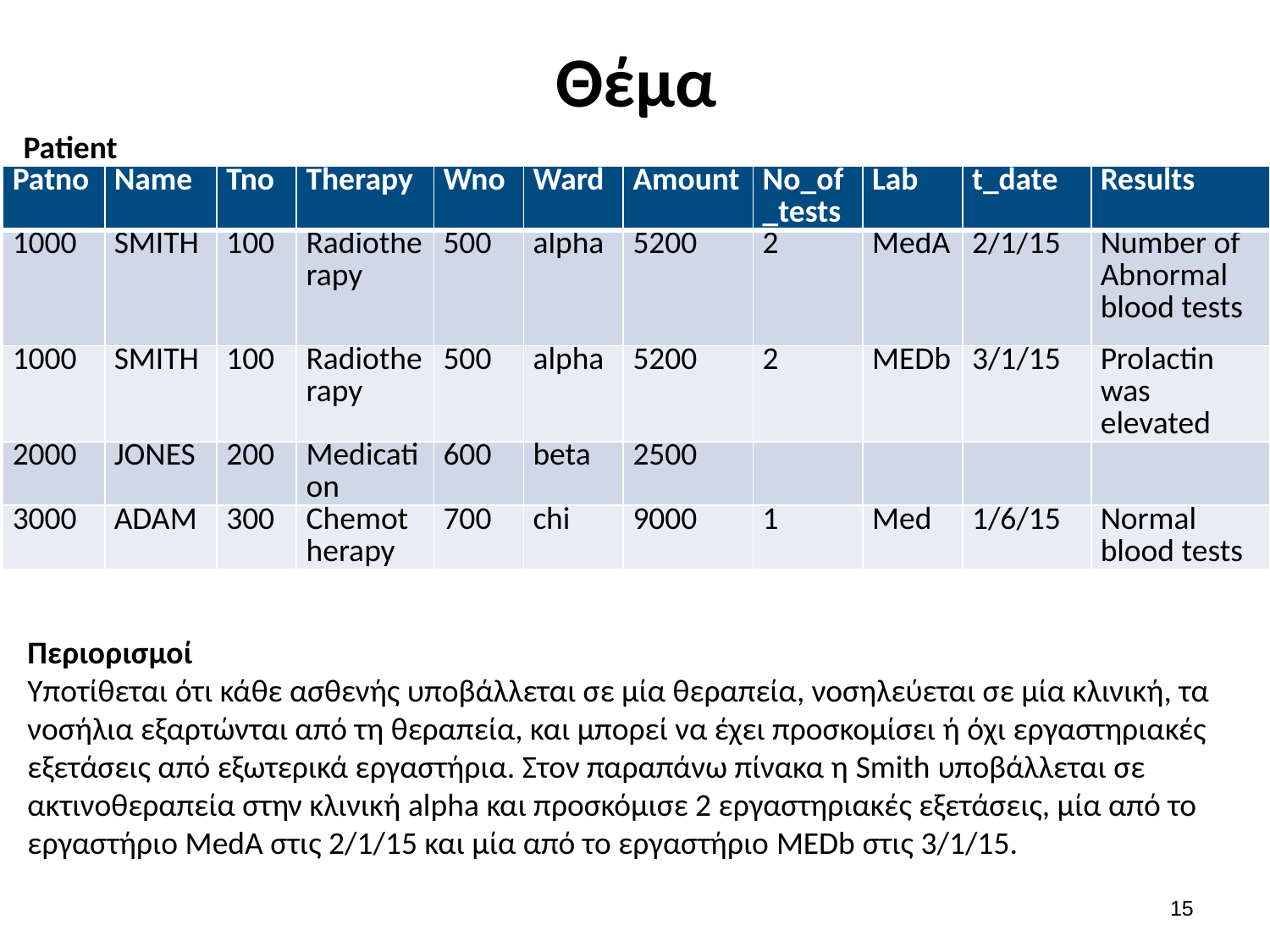

# Θέμα
Patient
| Patno | Name | Tno | Therapy | Wno | Ward | Amount | No\_of\_tests | Lab | t\_date | Results |
| --- | --- | --- | --- | --- | --- | --- | --- | --- | --- | --- |
| 1000 | SMITH | 100 | Radiotherapy | 500 | alpha | 5200 | 2 | MedA | 2/1/15 | Number of Abnormal blood tests |
| 1000 | SMITH | 100 | Radiotherapy | 500 | alpha | 5200 | 2 | MEDb | 3/1/15 | Prolactin was elevated |
| 2000 | JONES | 200 | Medication | 600 | beta | 2500 |  |  |  |  |
| 3000 | ADAM | 300 | Chemotherapy | 700 | chi | 9000 | 1 | Med | 1/6/15 | Normal blood tests |
Περιορισμοί
Υποτίθεται ότι κάθε ασθενής υποβάλλεται σε μία θεραπεία, νοσηλεύεται σε μία κλινική, τα νοσήλια εξαρτώνται από τη θεραπεία, και μπορεί να έχει προσκομίσει ή όχι εργαστηριακές εξετάσεις από εξωτερικά εργαστήρια. Στον παραπάνω πίνακα η Smith υποβάλλεται σε ακτινοθεραπεία στην κλινική alpha και προσκόμισε 2 εργαστηριακές εξετάσεις, μία από το εργαστήριο MedA στις 2/1/15 και μία από το εργαστήριο MEDb στις 3/1/15.
15